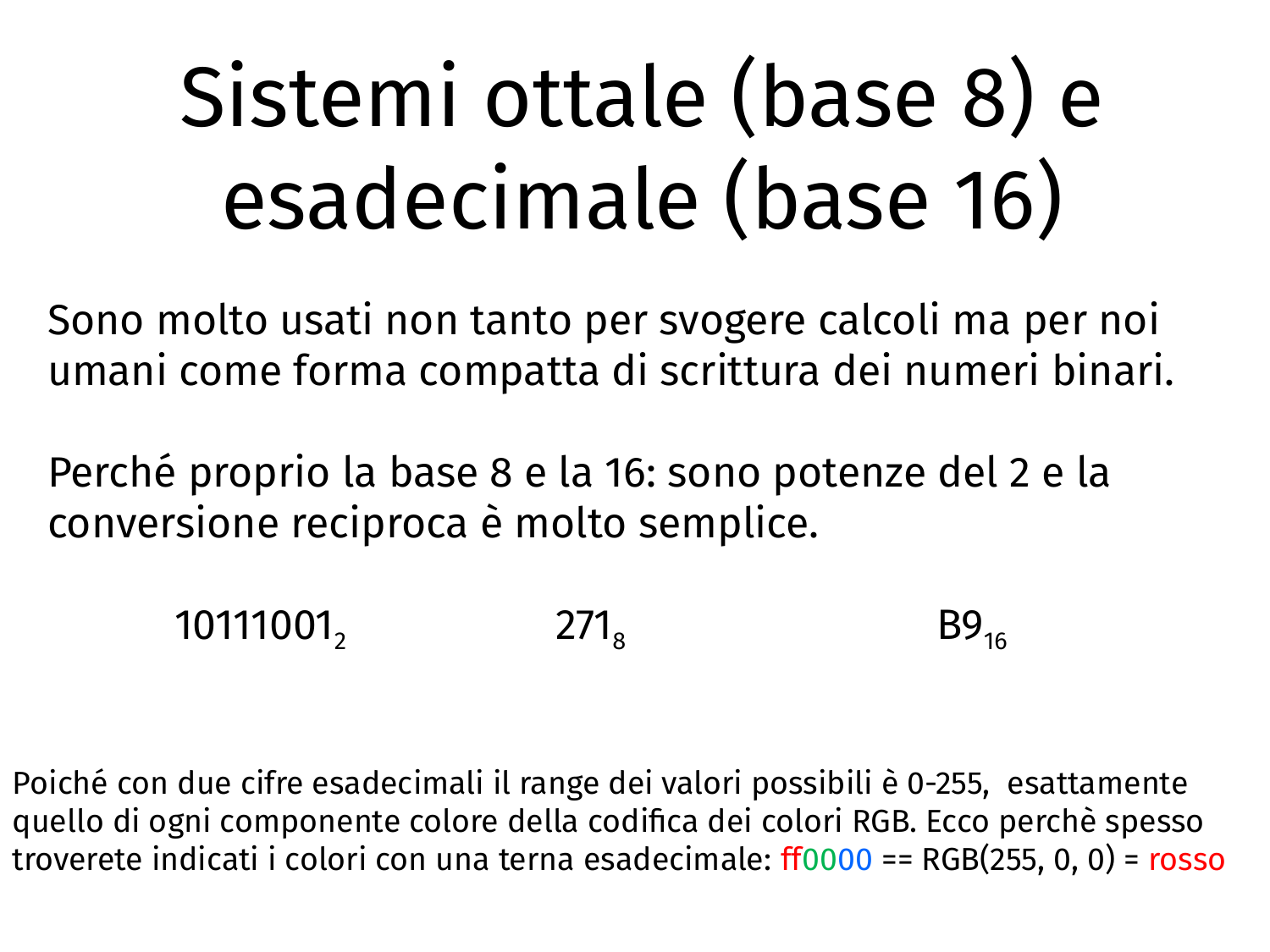

Sistemi ottale (base 8) e
esadecimale (base 16)
Sono molto usati non tanto per svogere calcoli ma per noi umani come forma compatta di scrittura dei numeri binari.

Perché proprio la base 8 e la 16: sono potenze del 2 e la conversione reciproca è molto semplice.

	101110012   		2718   			B916
Poiché con due cifre esadecimali il range dei valori possibili è 0-255,  esattamente quello di ogni componente colore della codifica dei colori RGB. Ecco perchè spesso troverete indicati i colori con una terna esadecimale: ff0000 == RGB(255, 0, 0) = rosso